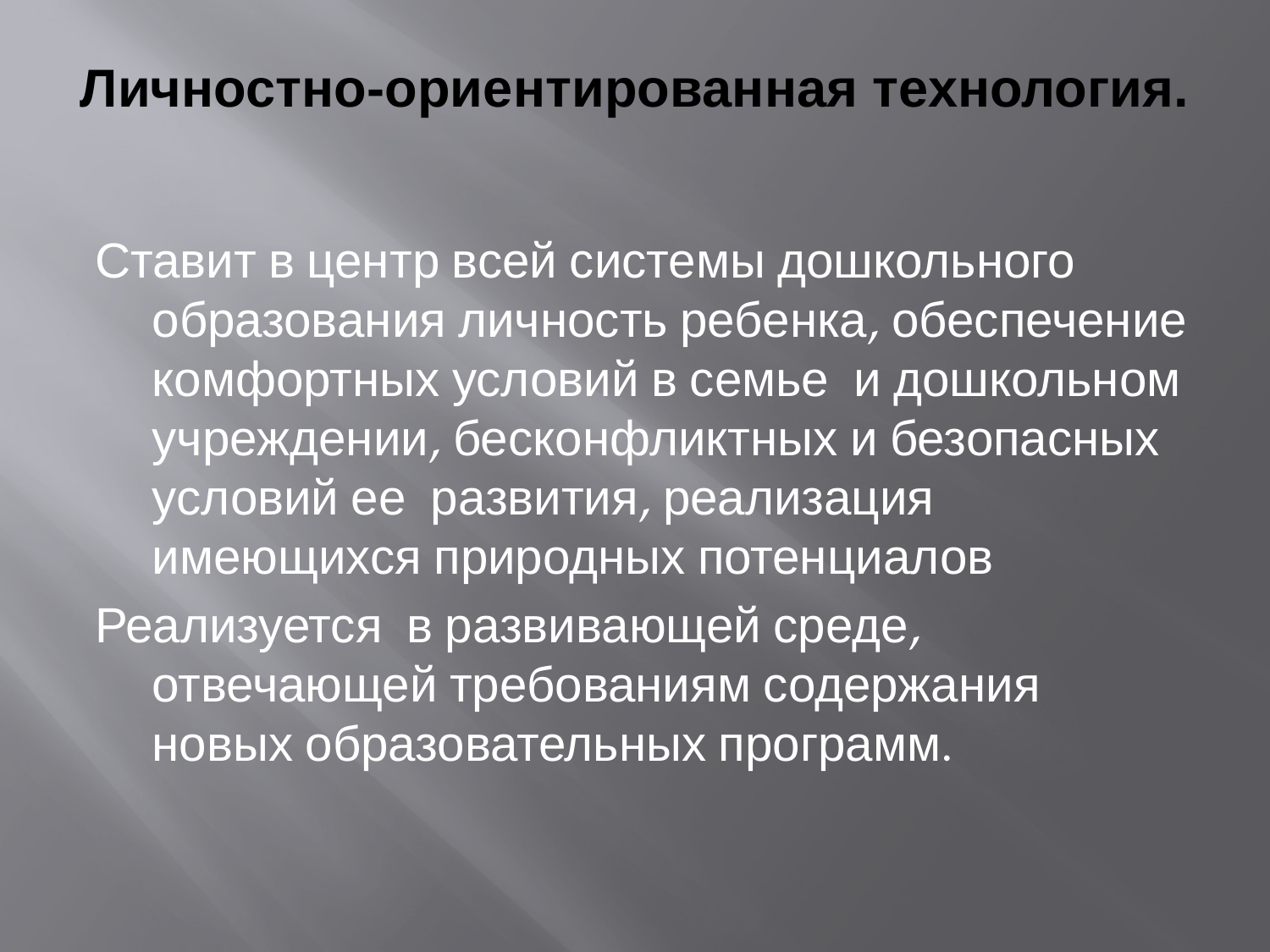

# Личностно-ориентированная технология.
Ставит в центр всей системы дошкольного образования личность ребенка, обеспечение комфортных условий в семье  и дошкольном учреждении, бесконфликтных и безопасных условий ее  развития, реализация имеющихся природных потенциалов
Реализуется  в развивающей среде, отвечающей требованиям содержания новых образовательных программ.